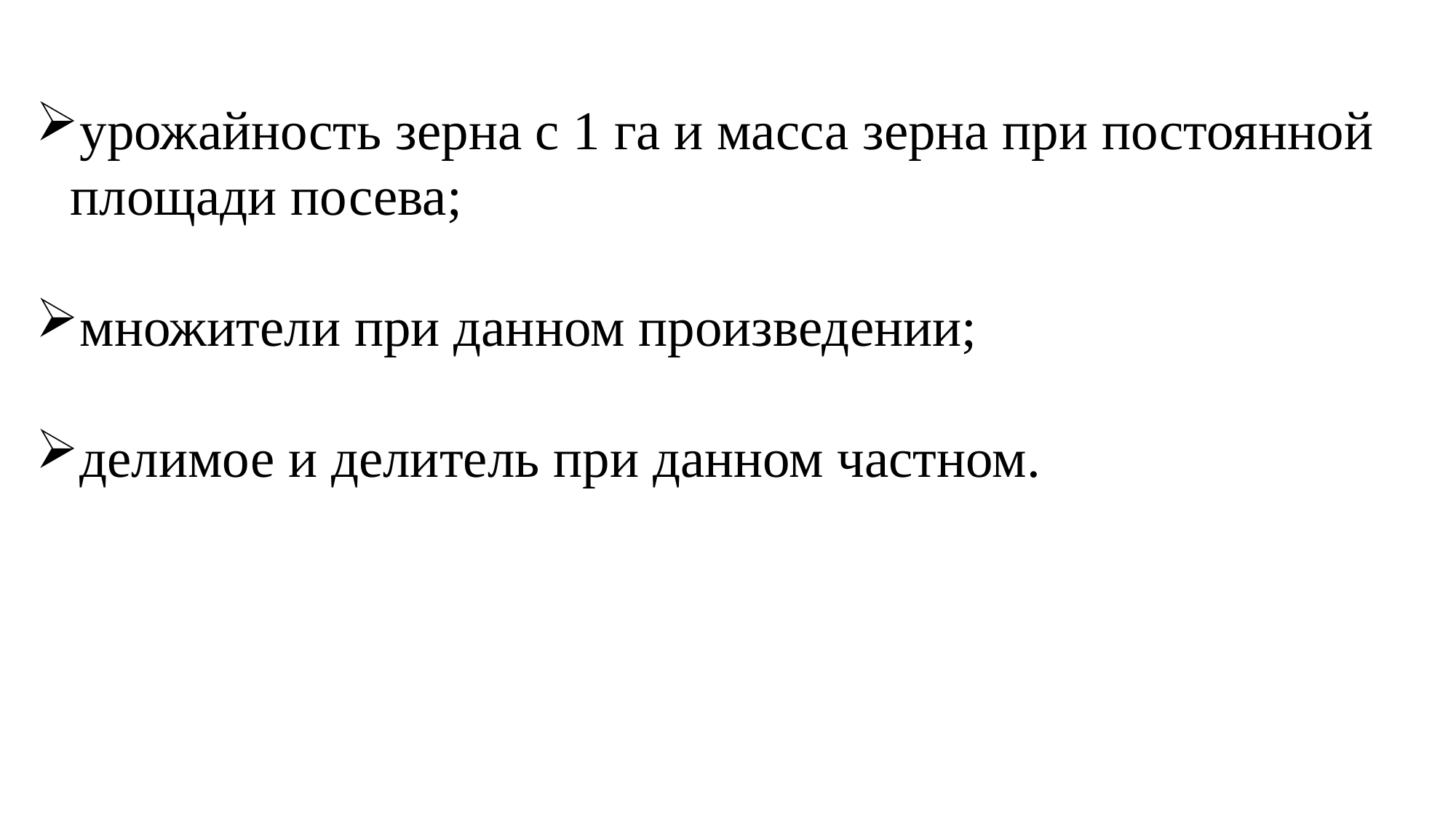

урожайность зерна с 1 га и масса зерна при постоянной площади посева;

множители при данном произведении;

делимое и делитель при данном частном.